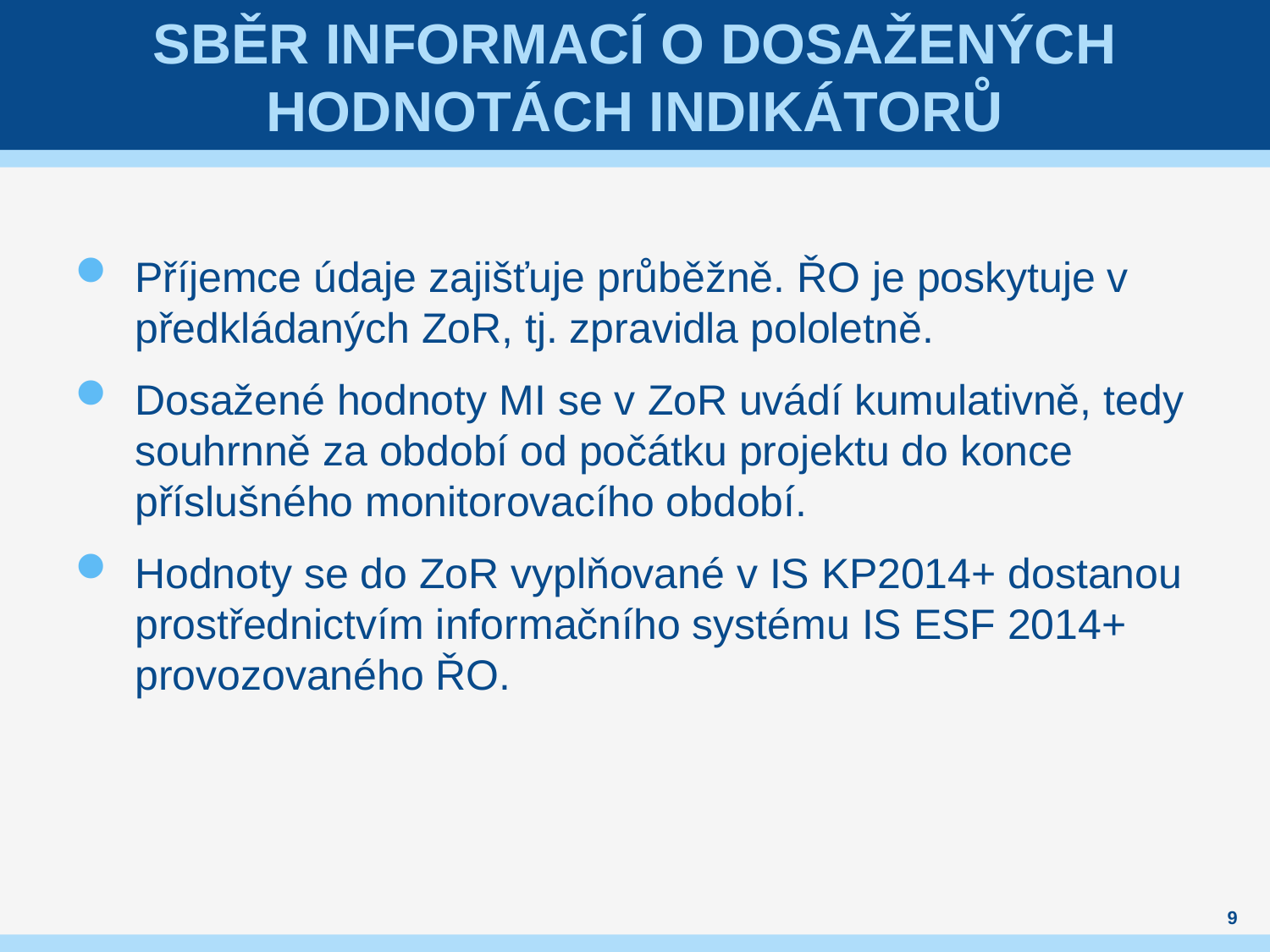

# Sběr informací o dosažených hodnotách indikátorů
Příjemce údaje zajišťuje průběžně. ŘO je poskytuje v předkládaných ZoR, tj. zpravidla pololetně.
Dosažené hodnoty MI se v ZoR uvádí kumulativně, tedy souhrnně za období od počátku projektu do konce příslušného monitorovacího období.
Hodnoty se do ZoR vyplňované v IS KP2014+ dostanou prostřednictvím informačního systému IS ESF 2014+ provozovaného ŘO.
9